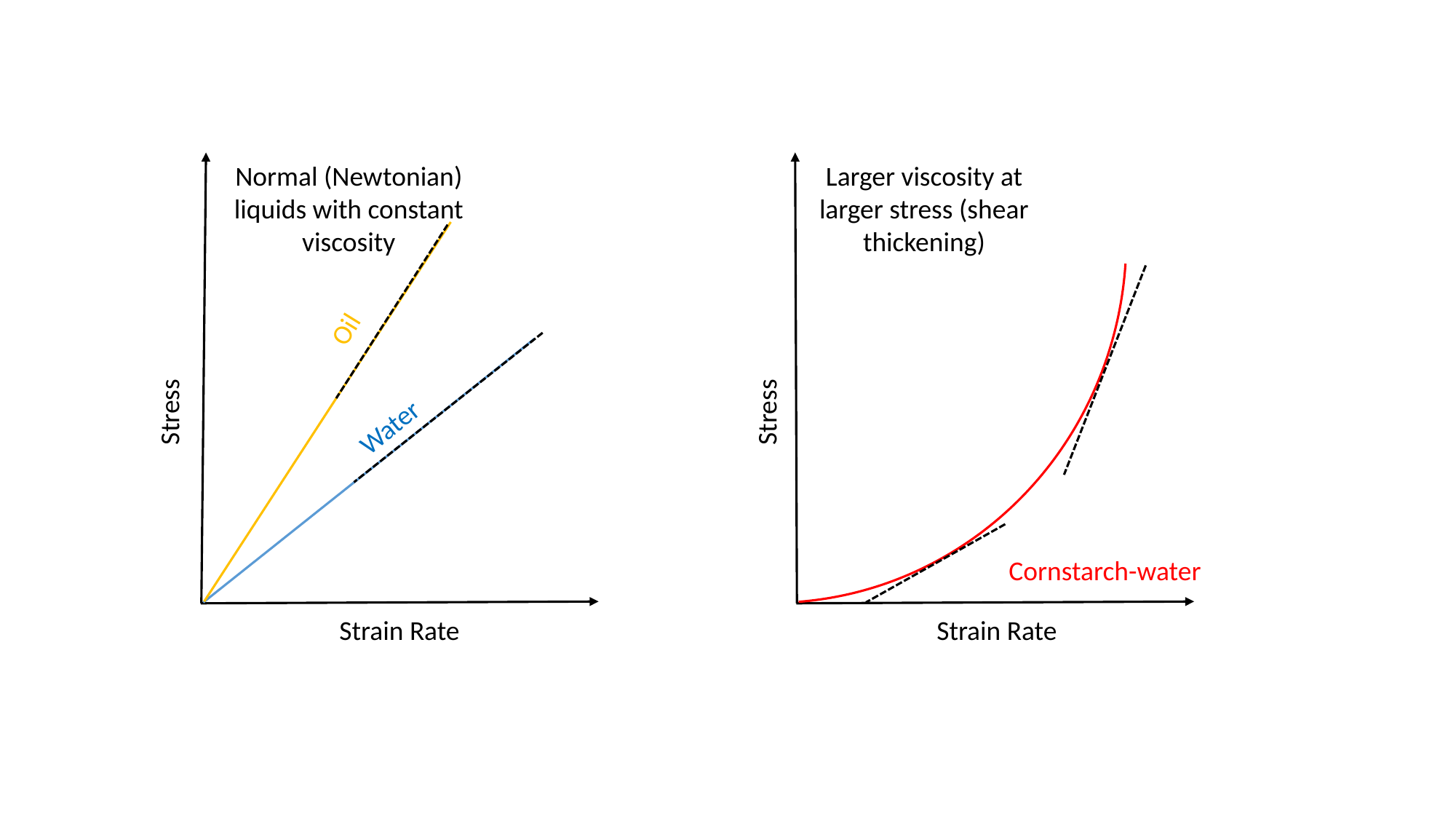

Normal (Newtonian) liquids with constant viscosity
Larger viscosity at larger stress (shear thickening)
Oil
Stress
Stress
Water
Cornstarch-water
Strain Rate
Strain Rate